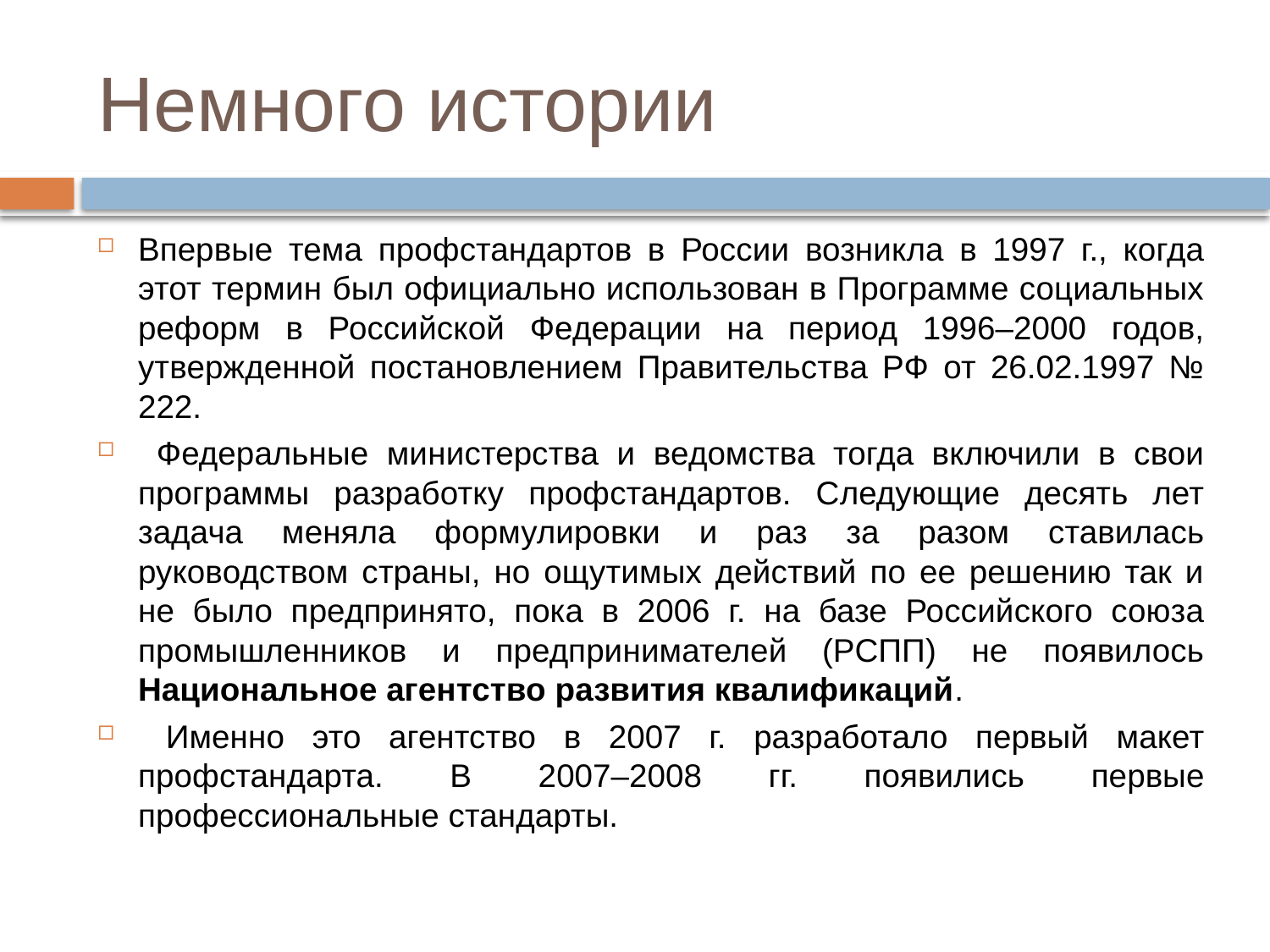

# Немного истории
Впервые тема профстандартов в России возникла в 1997 г., когда этот термин был официально использован в Программе социальных реформ в Российской Федерации на период 1996–2000 годов, утвержденной постановлением Правительства РФ от 26.02.1997 № 222.
 Федеральные министерства и ведомства тогда включили в свои программы разработку профстандартов. Следующие десять лет задача меняла формулировки и раз за разом ставилась руководством страны, но ощутимых действий по ее решению так и не было предпринято, пока в 2006 г. на базе Российского союза промышленников и предпринимателей (РСПП) не появилось Национальное агентство развития квалификаций.
 Именно это агентство в 2007 г. разработало первый макет профстандарта. В 2007–2008 гг. появились первые профессиональные стандарты.